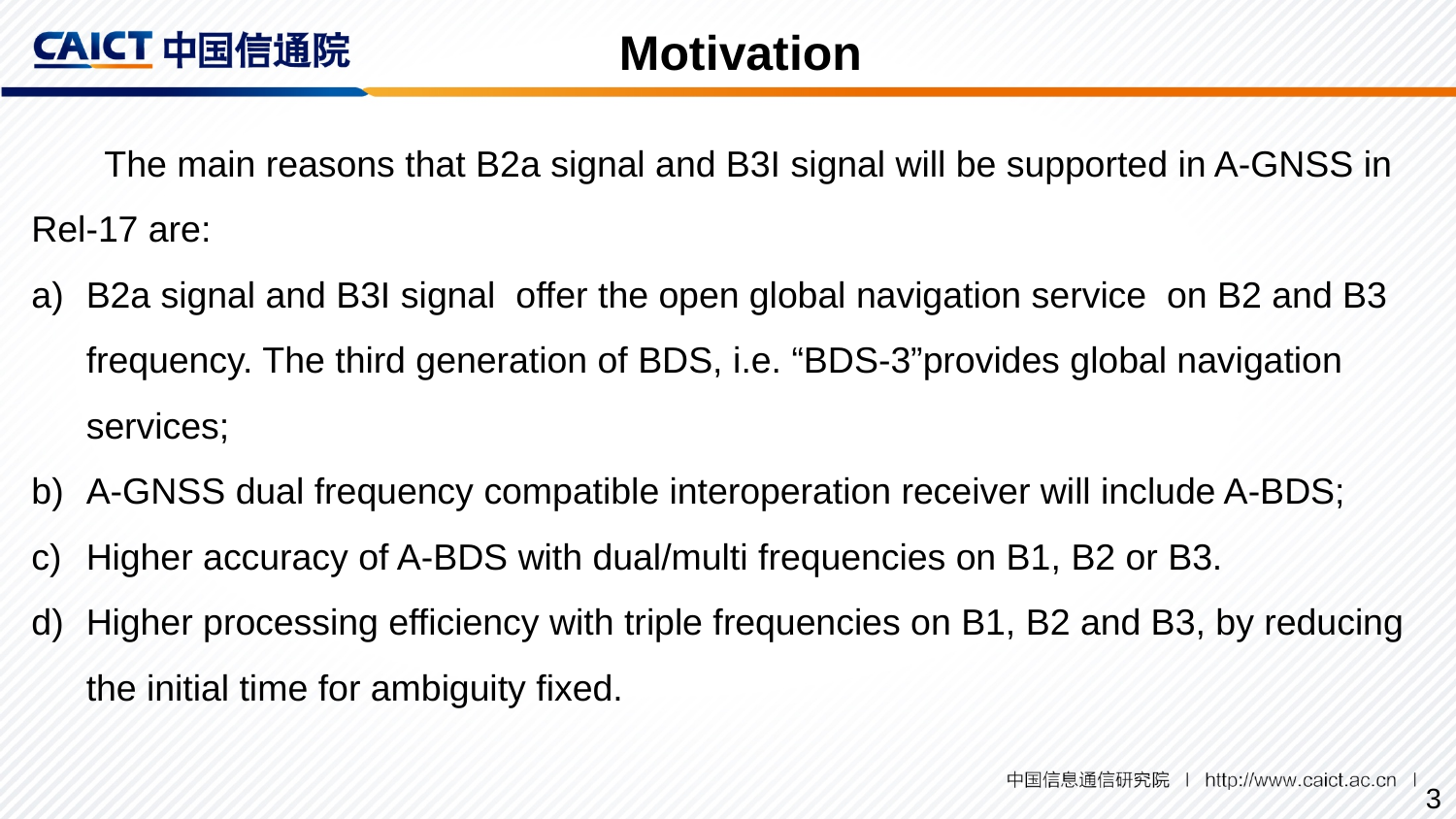

Motivation
The main reasons that B2a signal and B3I signal will be supported in A-GNSS in Rel-17 are:
B2a signal and B3I signal  offer the open global navigation service  on B2 and B3 frequency. The third generation of BDS, i.e. “BDS-3”provides global navigation services;
A-GNSS dual frequency compatible interoperation receiver will include A-BDS;
Higher accuracy of A-BDS with dual/multi frequencies on B1, B2 or B3.
Higher processing efficiency with triple frequencies on B1, B2 and B3, by reducing the initial time for ambiguity fixed.